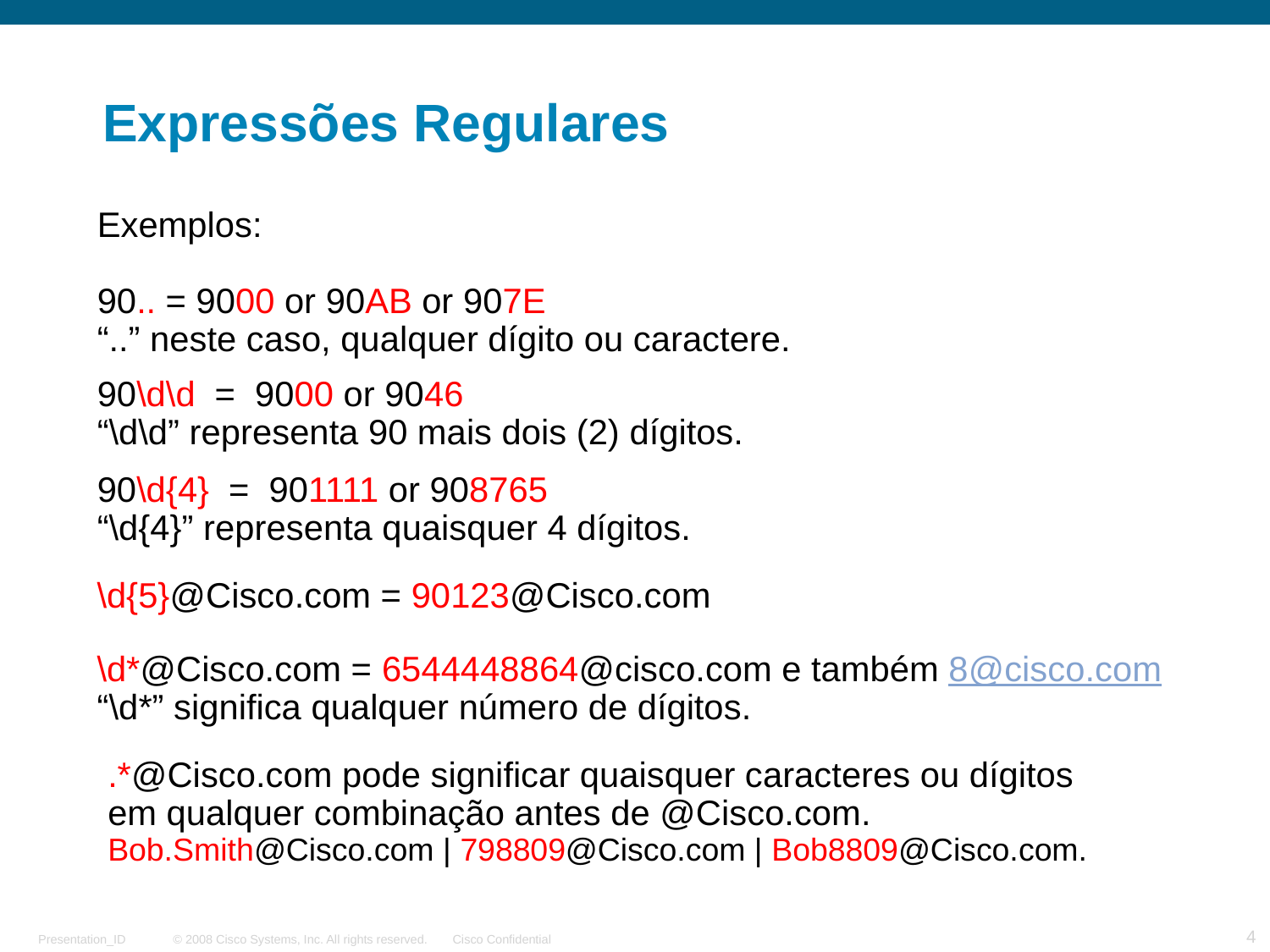

Expressões Regulares
Exemplos:

90.. = 9000 or 90AB or 907E
“..” neste caso, qualquer dígito ou caractere.
90\d\d  =  9000 or 9046
“\d\d” representa 90 mais dois (2) dígitos.
90\d{4}  =  901111 or 908765
“\d{4}” representa quaisquer 4 dígitos.
\d{5}@Cisco.com = 90123@Cisco.com
\d*@Cisco.com = 6544448864@cisco.com e também 8@cisco.com
“\d*” significa qualquer número de dígitos.
.*@Cisco.com pode significar quaisquer caracteres ou dígitos em qualquer combinação antes de @Cisco.com.
Bob.Smith@Cisco.com | 798809@Cisco.com | Bob8809@Cisco.com.